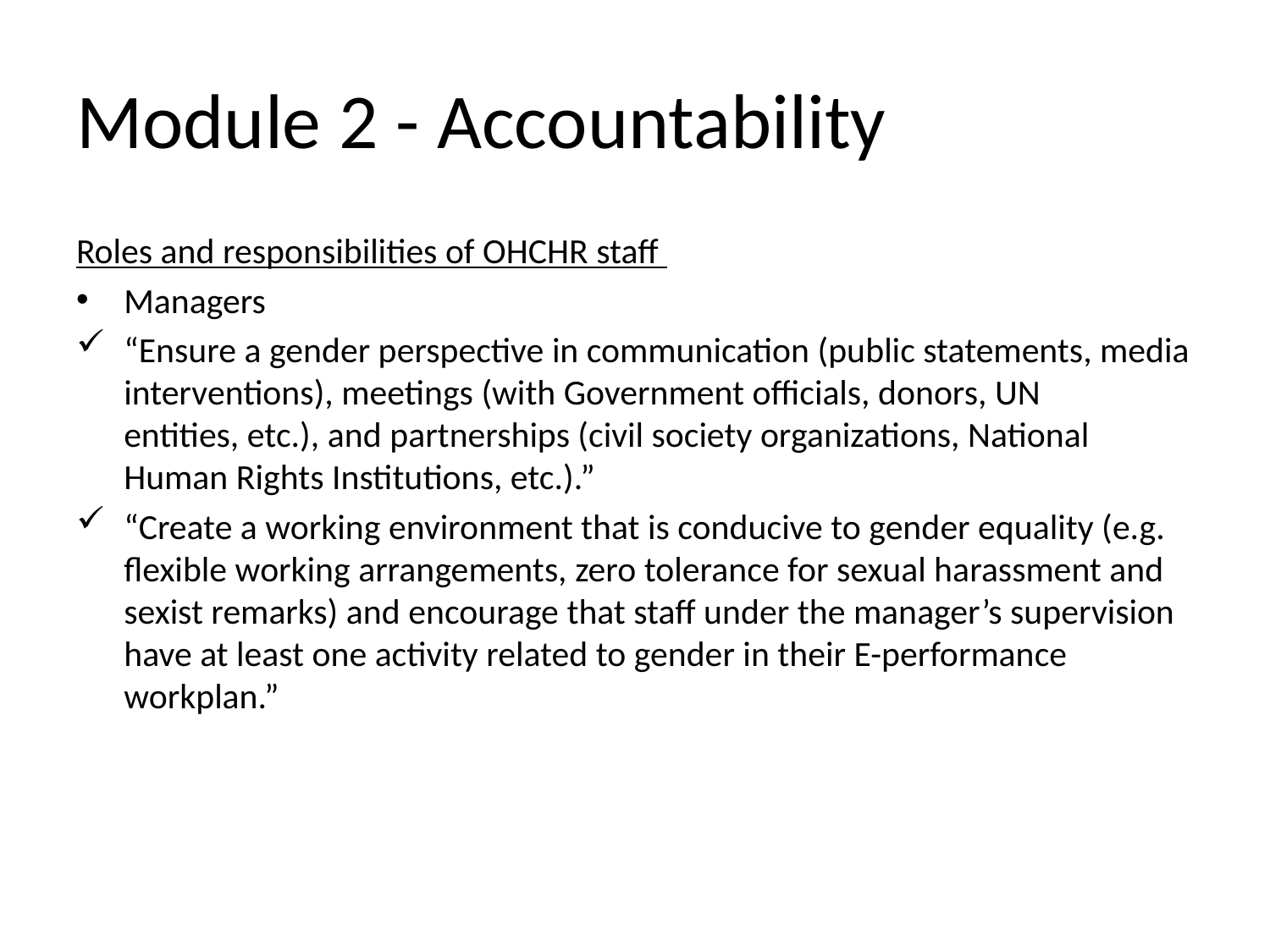

# Module 2 - Accountability
Roles and responsibilities of OHCHR staff
Managers
“Ensure a gender perspective in communication (public statements, media interventions), meetings (with Government officials, donors, UN entities, etc.), and partnerships (civil society organizations, National Human Rights Institutions, etc.).”
“Create a working environment that is conducive to gender equality (e.g. flexible working arrangements, zero tolerance for sexual harassment and sexist remarks) and encourage that staff under the manager’s supervision have at least one activity related to gender in their E-performance workplan.”